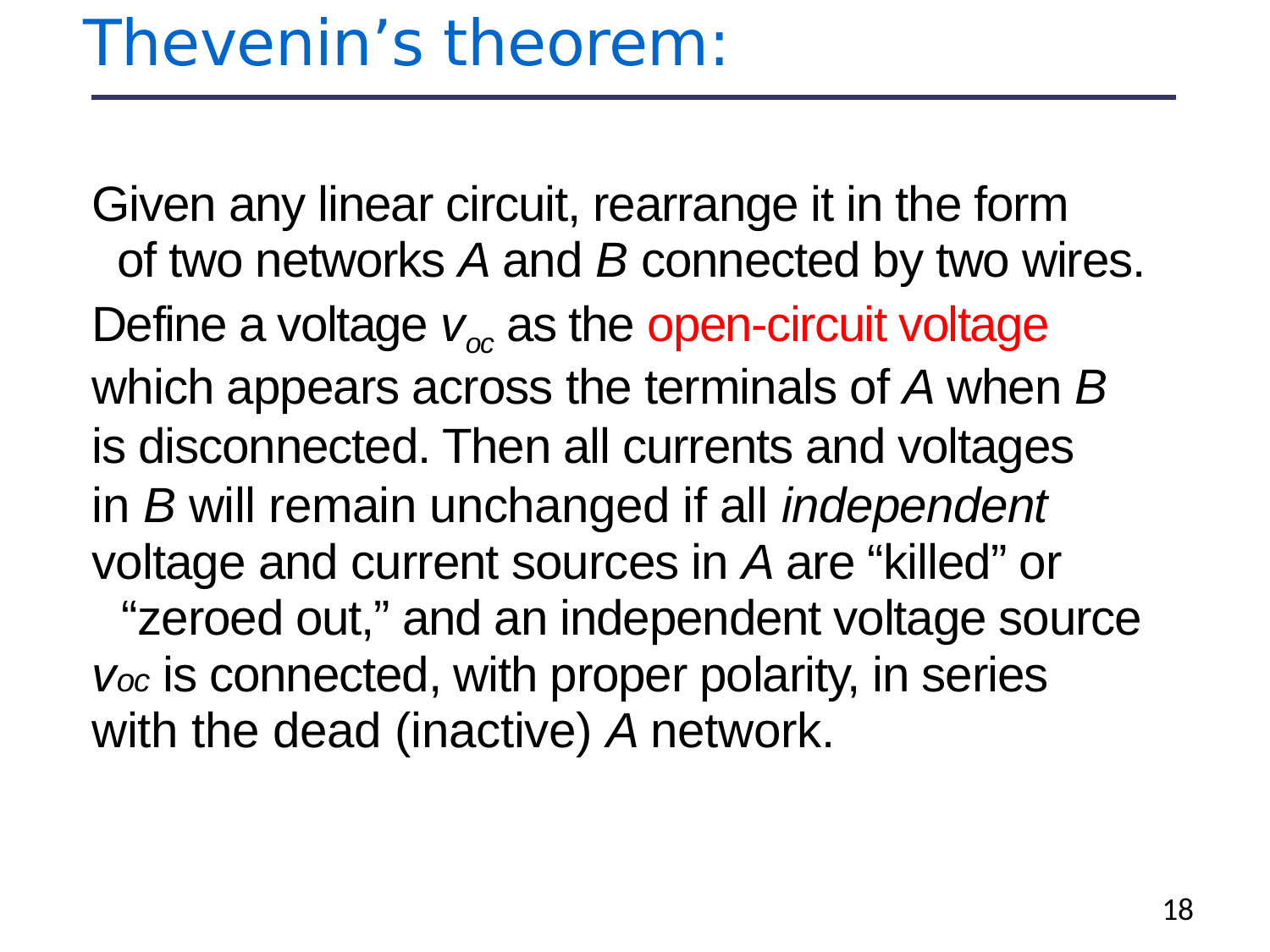

Thevenin’s theorem:
Given any linear circuit, rearrange it in the form
of two networks A and B connected by two wires.
Define a voltage voc as the open-circuit voltage
which appears across the terminals of A when B
is disconnected. Then all currents and voltages
in B will remain unchanged if all independent
voltage and current sources in A are “killed” or
“zeroed out,” and an independent voltage source
voc is connected, with proper polarity, in series
with the dead (inactive) A network.
18